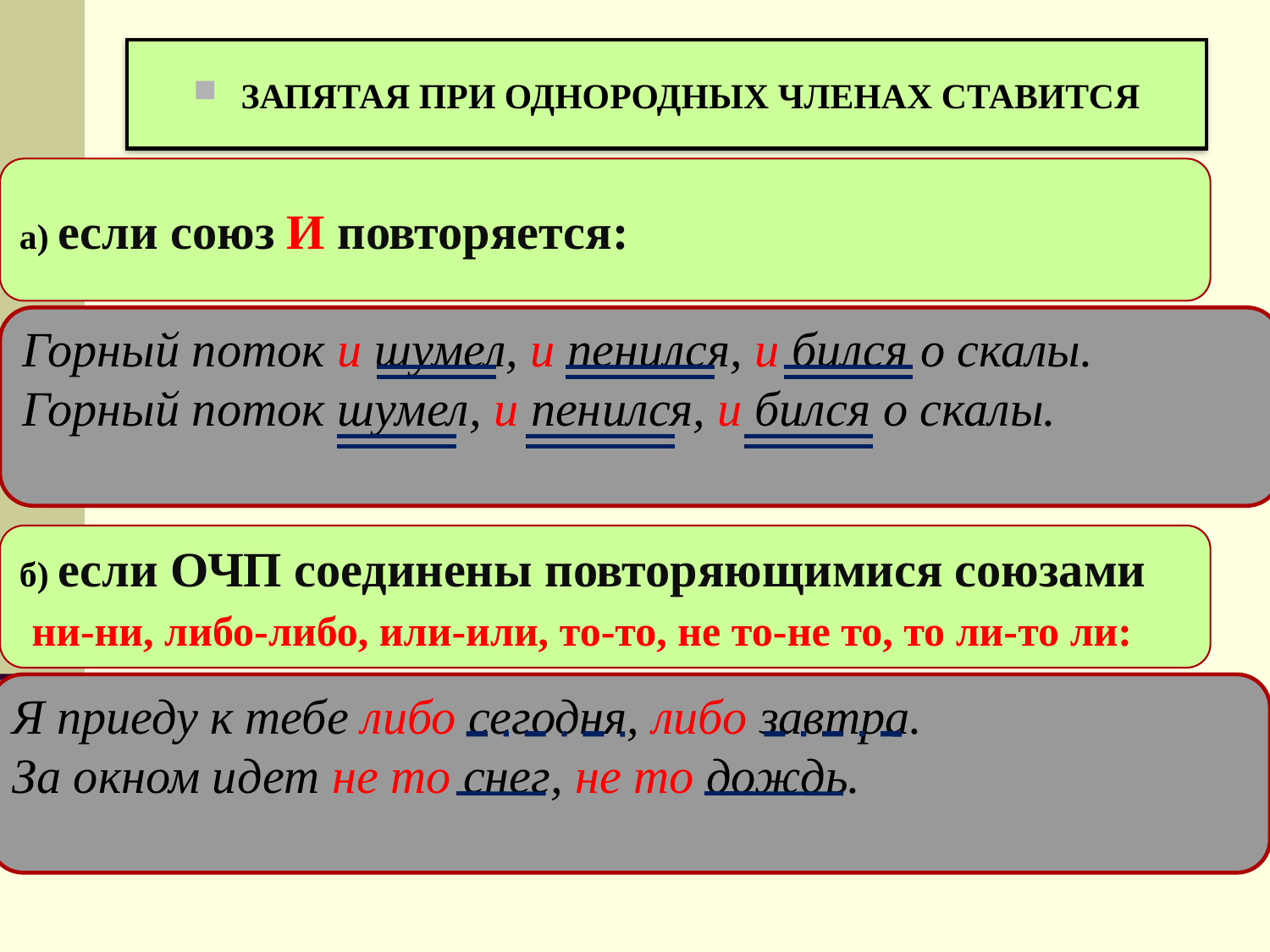

ЗАПЯТАЯ ПРИ ОДНОРОДНЫХ ЧЛЕНАХ СТАВИТСЯ
а) если союз И повторяется:

Горный поток и шумел, и пенился, и бился о скалы.
Горный поток шумел, и пенился, и бился о скалы.

б) если ОЧП соединены повторяющимися союзами
 ни-ни, либо-либо, или-или, то-то, не то-не то, то ли-то ли:

Я приеду к тебе либо сегодня, либо завтра.
За окном идет не то снег, не то дождь.